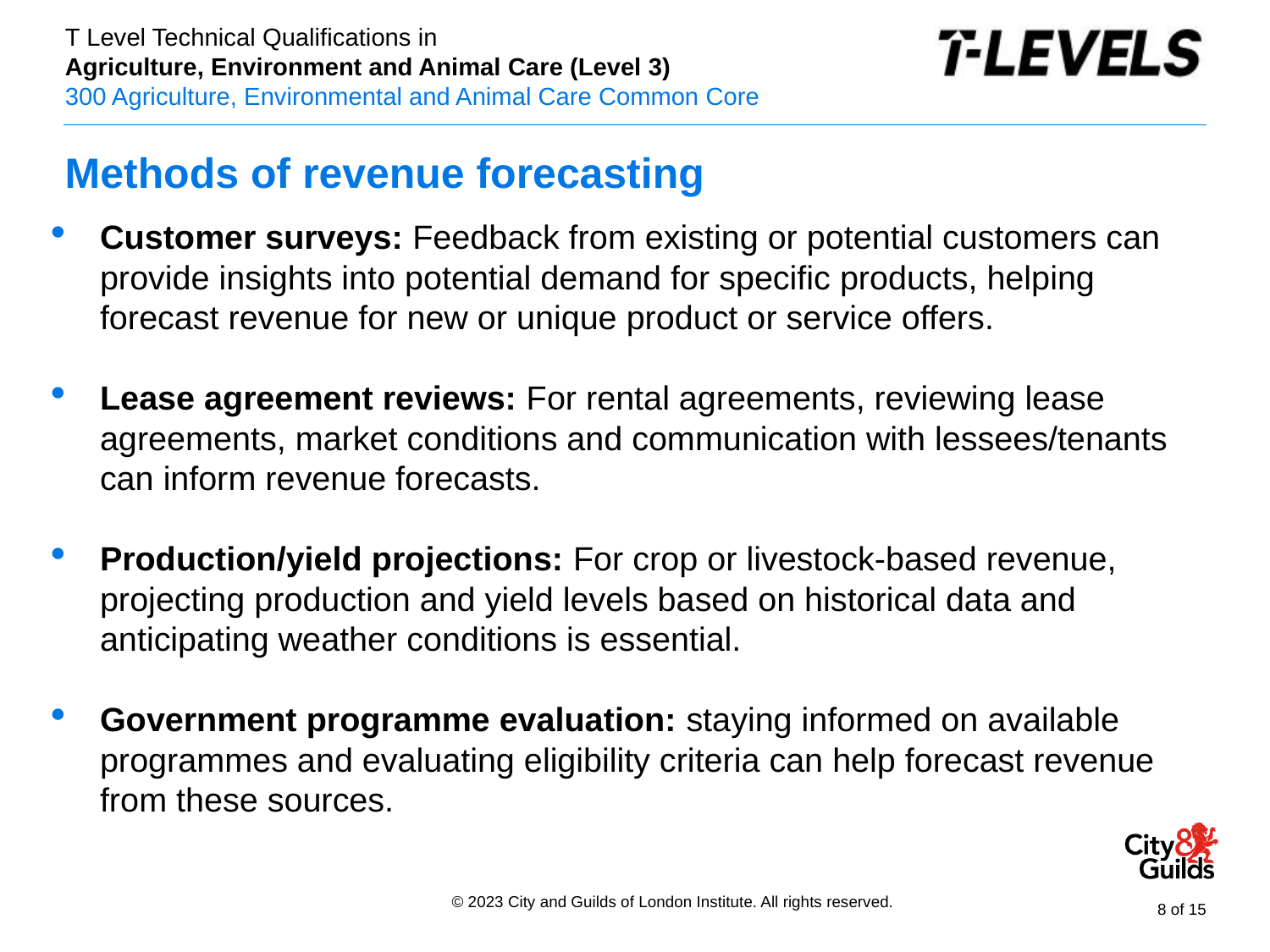

# Methods of revenue forecasting
Customer surveys: Feedback from existing or potential customers can provide insights into potential demand for specific products, helping forecast revenue for new or unique product or service offers.

Lease agreement reviews: For rental agreements, reviewing lease agreements, market conditions and communication with lessees/tenants can inform revenue forecasts.

Production/yield projections: For crop or livestock-based revenue, projecting production and yield levels based on historical data and anticipating weather conditions is essential.

Government programme evaluation: staying informed on available programmes and evaluating eligibility criteria can help forecast revenue from these sources.